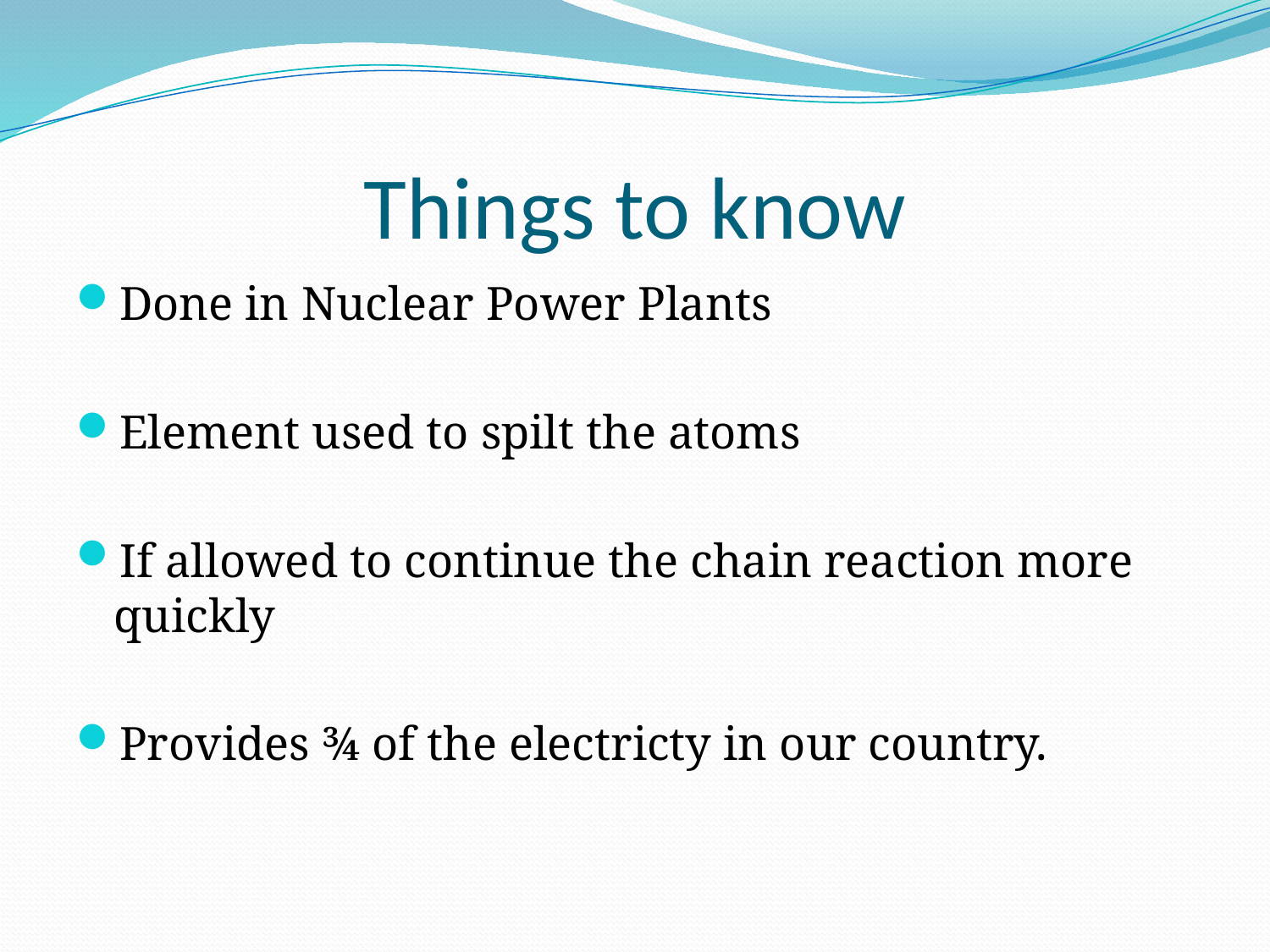

# Things to know
Done in Nuclear Power Plants

Element used to spilt the atoms

If allowed to continue the chain reaction more  quickly

Provides ¾ of the electricty in our country.